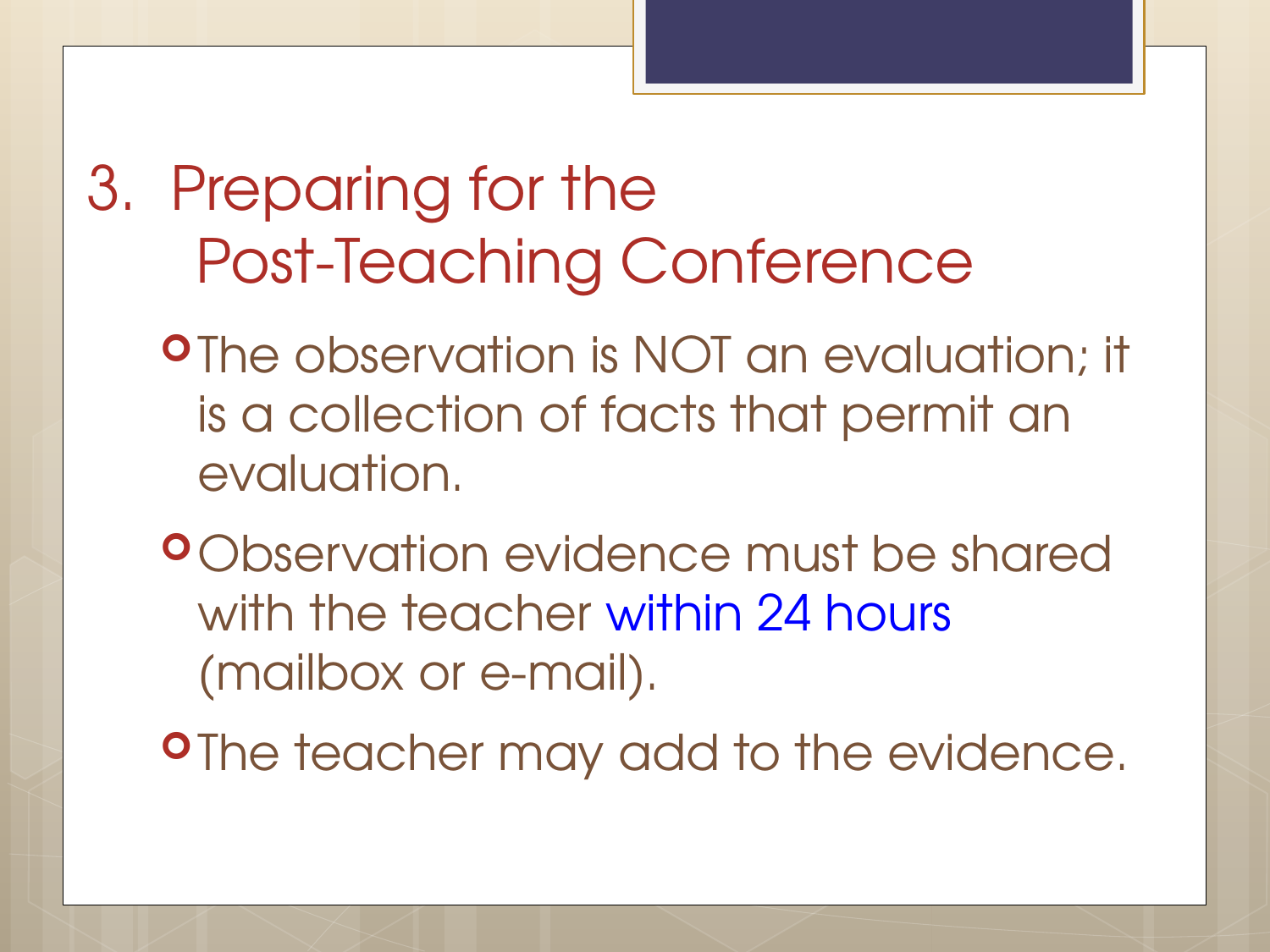

# 3.  Preparing for the Post-Teaching Conference
The observation is NOT an evaluation; it is a collection of facts that permit an evaluation.
Observation evidence must be shared with the teacher within 24 hours (mailbox or e-mail).
The teacher may add to the evidence.